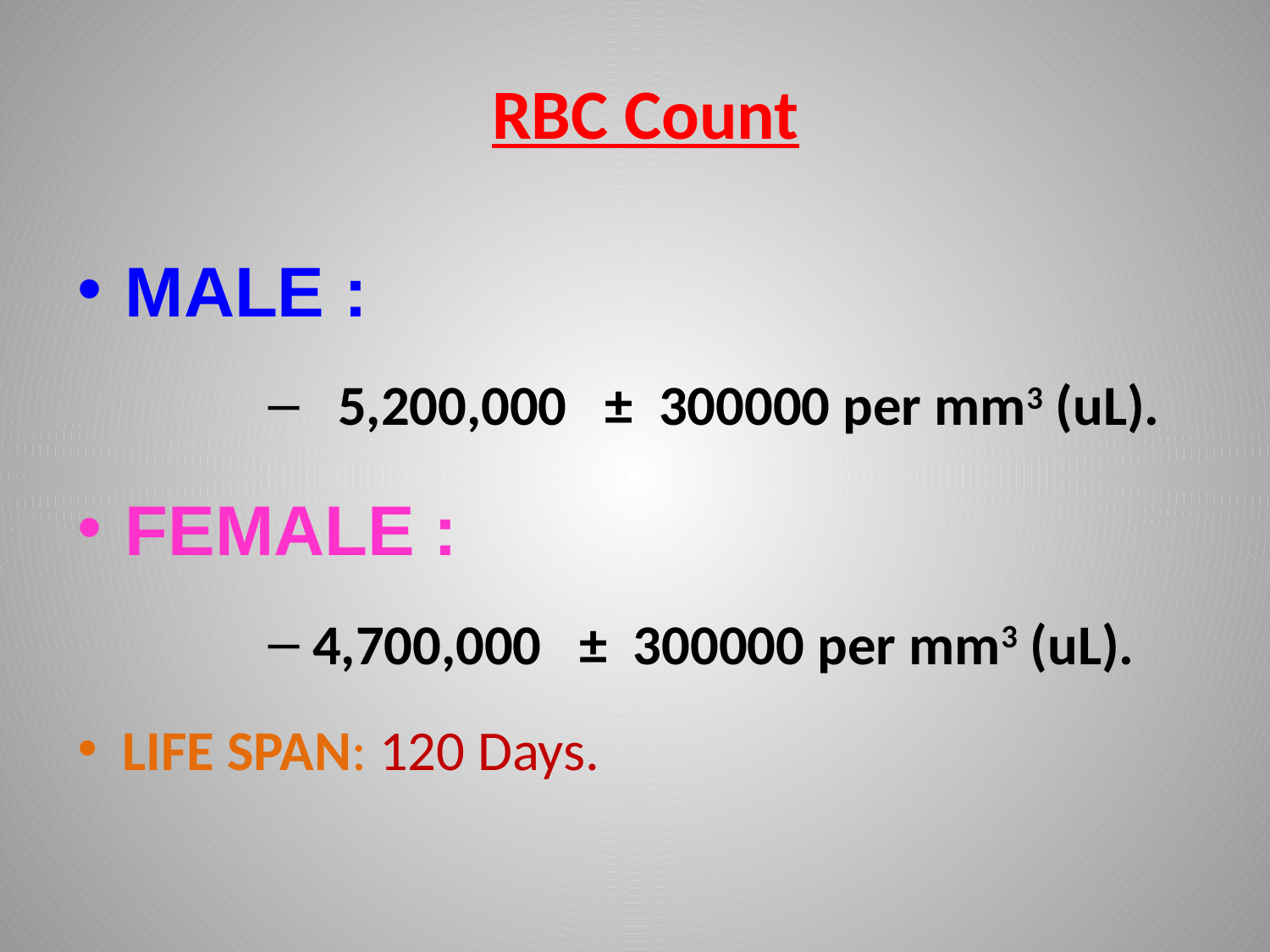

# RBC Count
MALE :
   5,200,000   ±  300000 per mm3 (uL).
FEMALE :
 4,700,000   ±  300000 per mm3 (uL).
 LIFE SPAN: 120 Days.